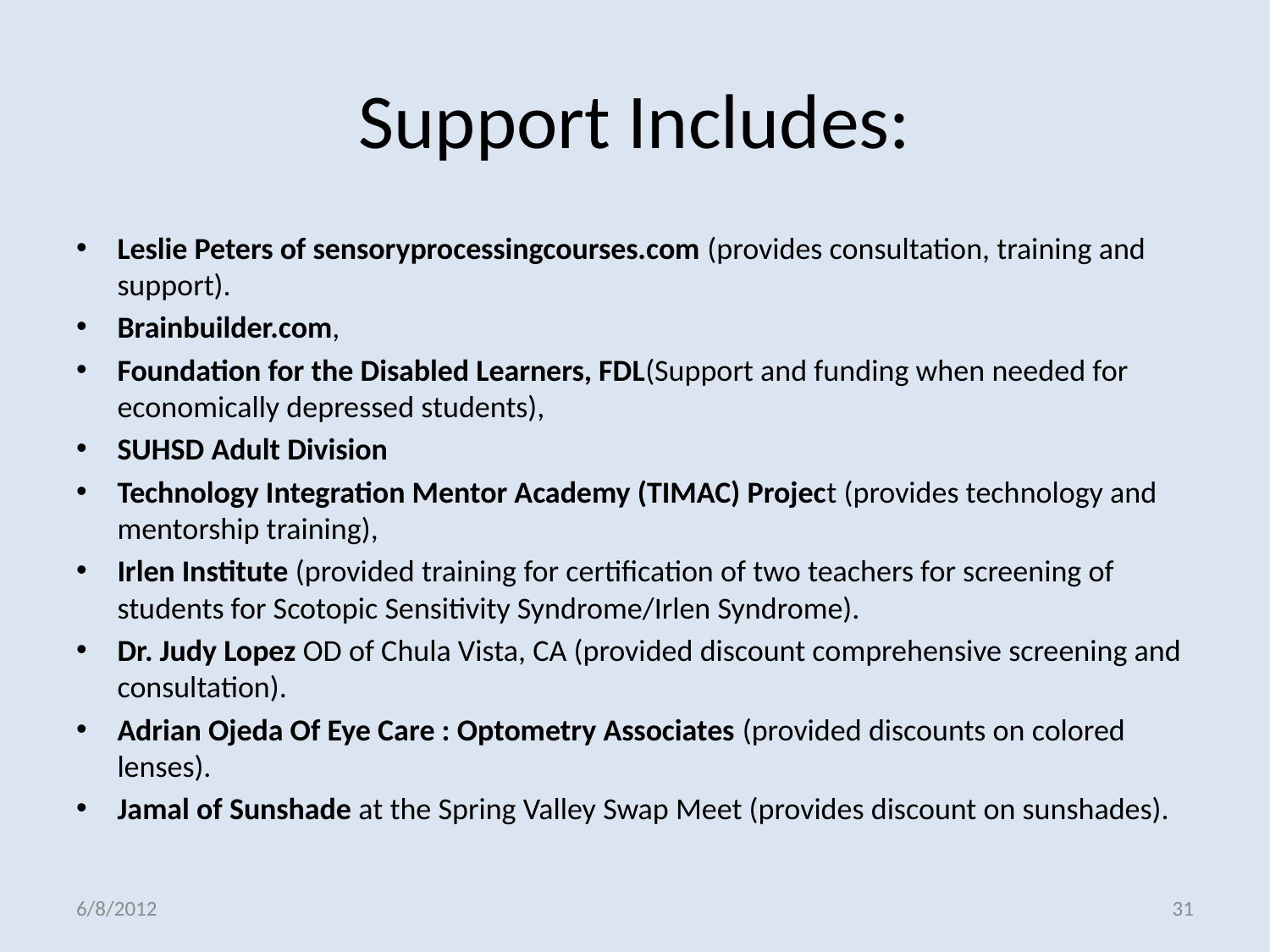

# Support Includes:
Leslie Peters of sensoryprocessingcourses.com (provides consultation, training and support).
Brainbuilder.com,
Foundation for the Disabled Learners, FDL(Support and funding when needed for economically depressed students),
SUHSD Adult Division
Technology Integration Mentor Academy (TIMAC) Project (provides technology and mentorship training),
Irlen Institute (provided training for certification of two teachers for screening of students for Scotopic Sensitivity Syndrome/Irlen Syndrome).
Dr. Judy Lopez OD of Chula Vista, CA (provided discount comprehensive screening and consultation).
Adrian Ojeda Of Eye Care : Optometry Associates (provided discounts on colored lenses).
Jamal of Sunshade at the Spring Valley Swap Meet (provides discount on sunshades).
6/8/2012
31